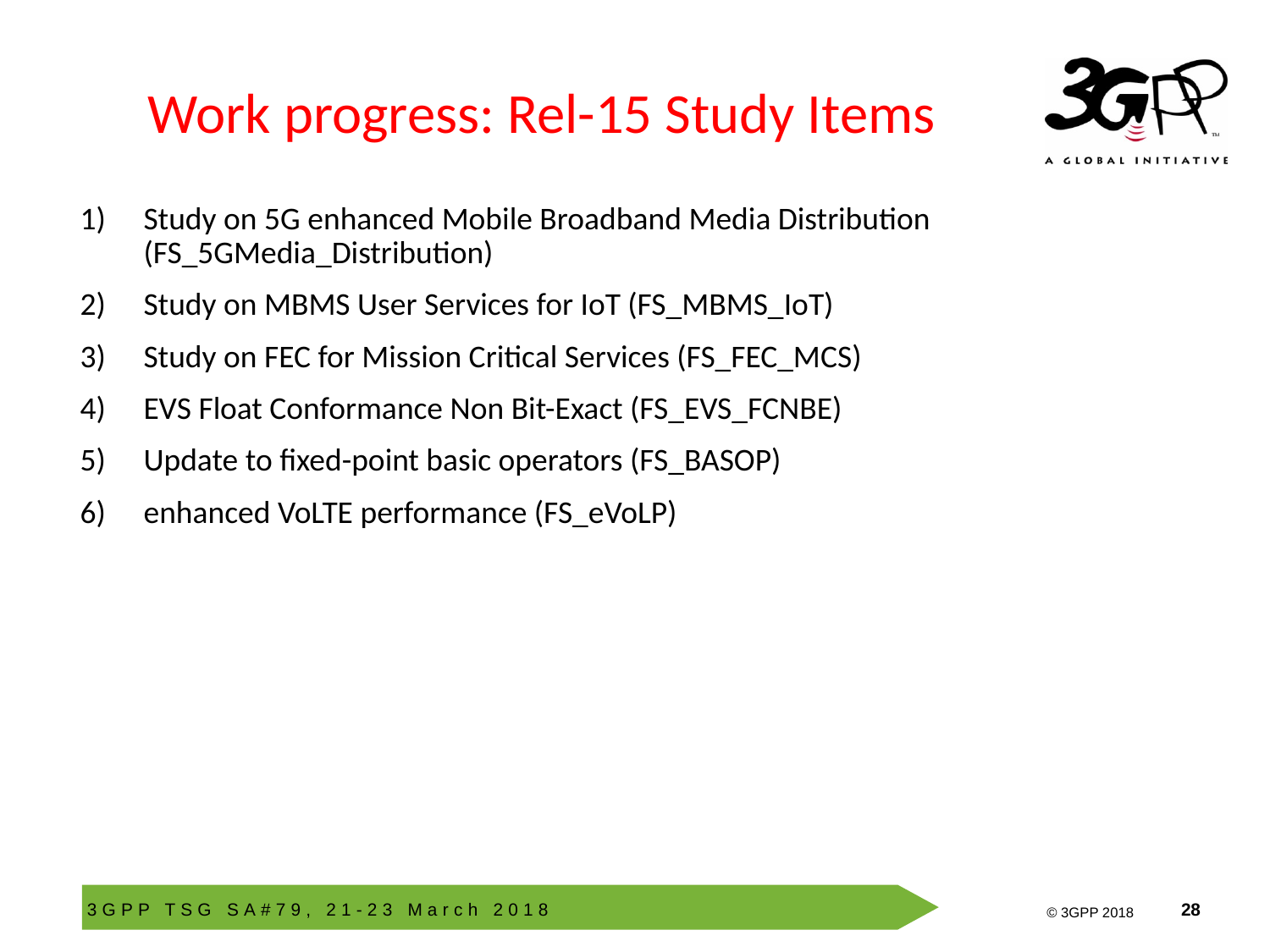

# Work progress: Rel-15 Study Items
Study on 5G enhanced Mobile Broadband Media Distribution (FS_5GMedia_Distribution)
Study on MBMS User Services for IoT (FS_MBMS_IoT)
Study on FEC for Mission Critical Services (FS_FEC_MCS)
EVS Float Conformance Non Bit-Exact (FS_EVS_FCNBE)
Update to fixed-point basic operators (FS_BASOP)
enhanced VoLTE performance (FS_eVoLP)